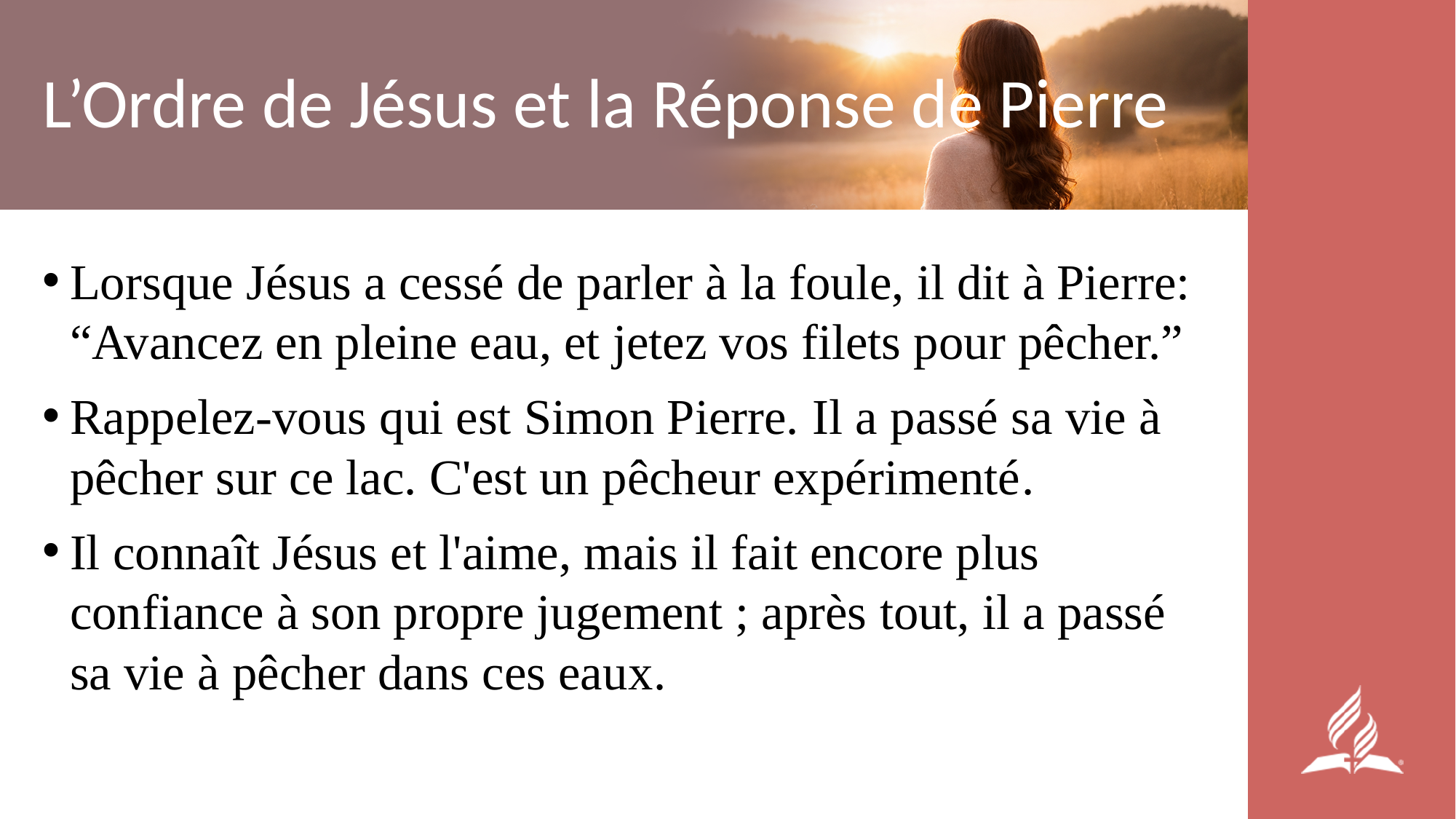

# L’Ordre de Jésus et la Réponse de Pierre
Lorsque Jésus a cessé de parler à la foule, il dit à Pierre: “Avancez en pleine eau, et jetez vos filets pour pêcher.”
Rappelez-vous qui est Simon Pierre. Il a passé sa vie à pêcher sur ce lac. C'est un pêcheur expérimenté.
Il connaît Jésus et l'aime, mais il fait encore plus confiance à son propre jugement ; après tout, il a passé
sa vie à pêcher dans ces eaux.